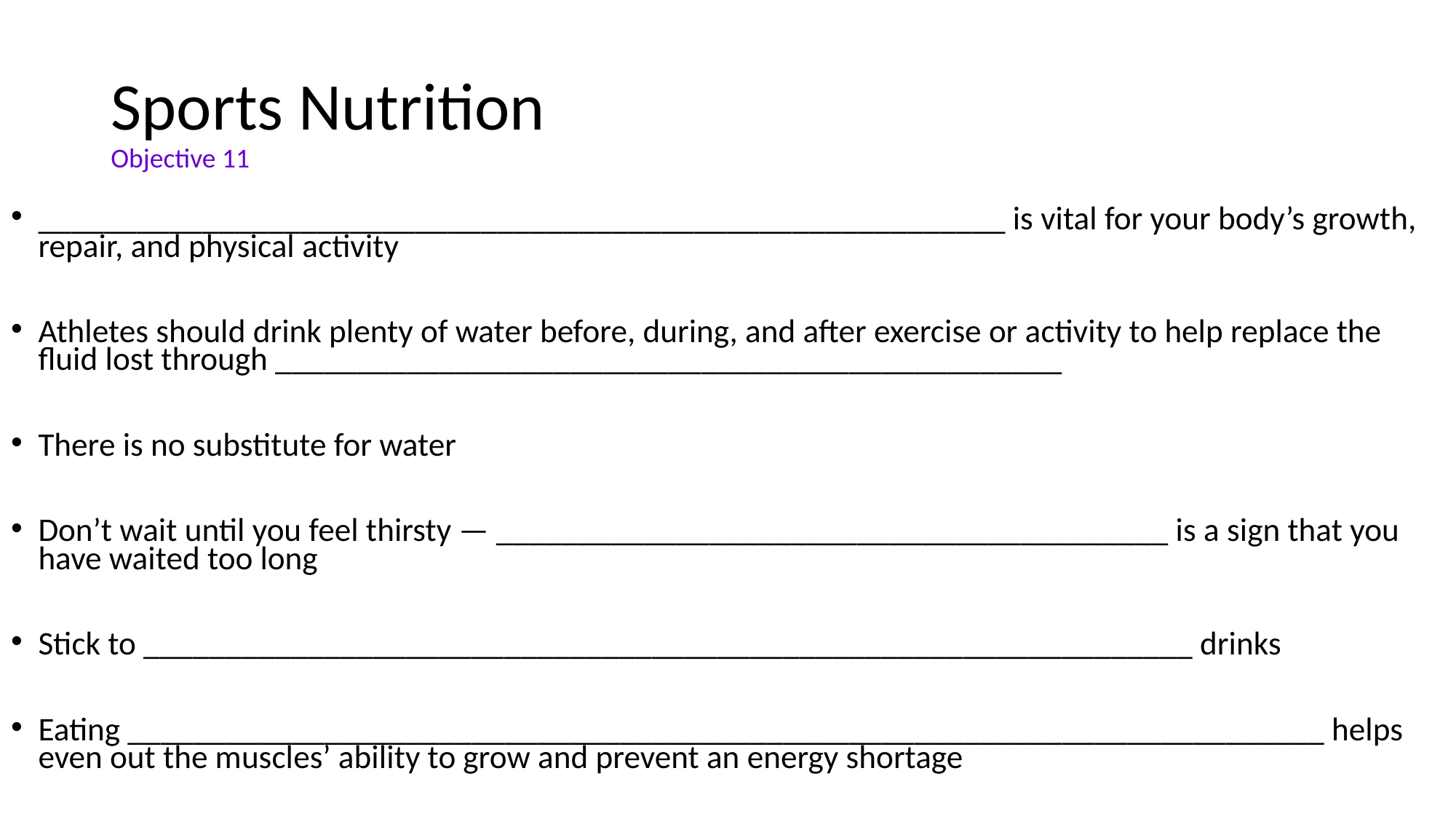

# Sports Nutrition Objective 11
___________________________________________________________ is vital for your body’s growth, repair, and physical activity

Athletes should drink plenty of water before, during, and after exercise or activity to help replace the fluid lost through ________________________________________________

There is no substitute for water

Don’t wait until you feel thirsty — _________________________________________ is a sign that you have waited too long

Stick to ________________________________________________________________ drinks

Eating _________________________________________________________________________ helps even out the muscles’ ability to grow and prevent an energy shortage